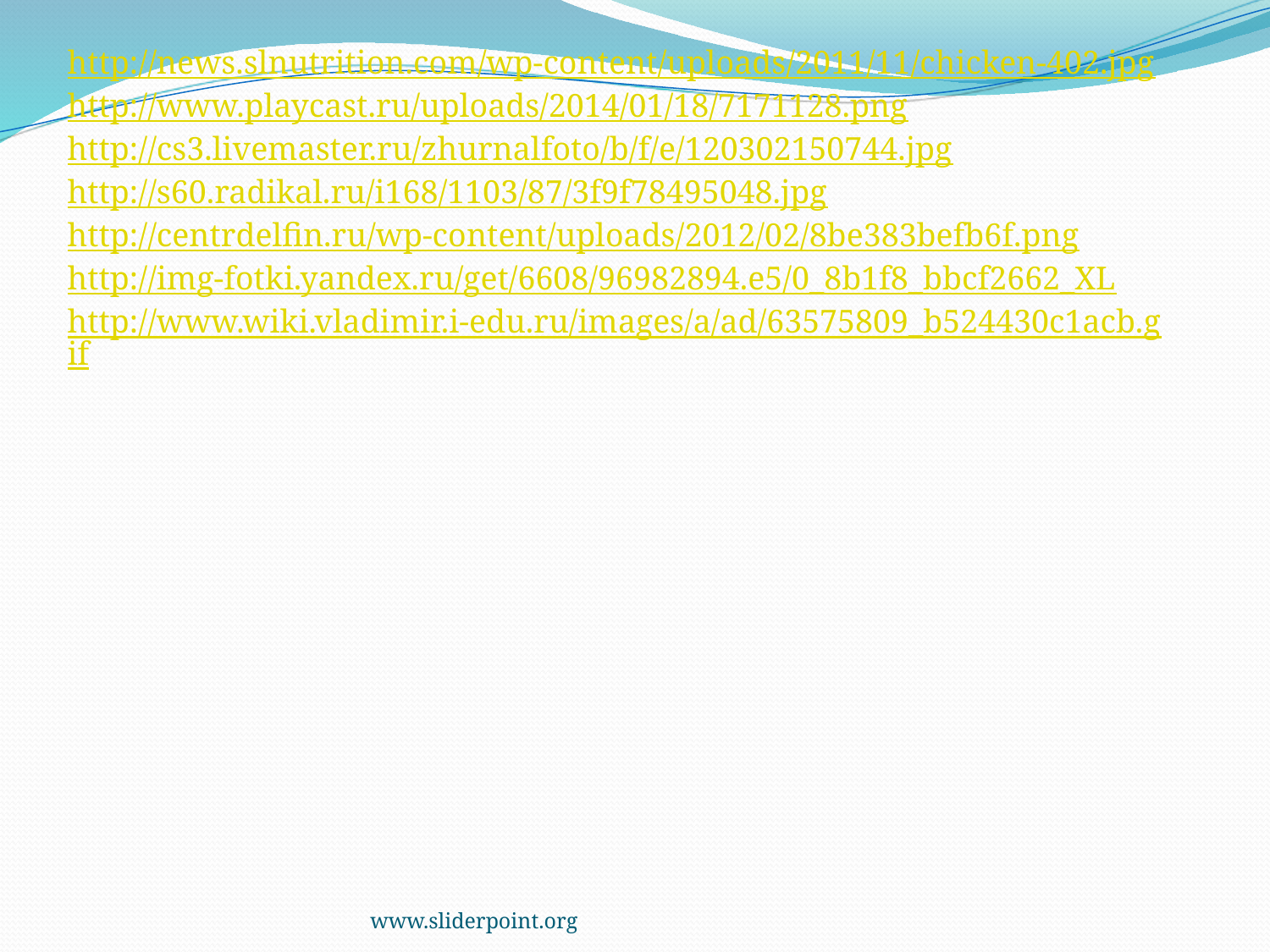

http://news.slnutrition.com/wp-content/uploads/2011/11/chicken-402.jpg
http://www.playcast.ru/uploads/2014/01/18/7171128.png
http://cs3.livemaster.ru/zhurnalfoto/b/f/e/120302150744.jpg
http://s60.radikal.ru/i168/1103/87/3f9f78495048.jpg
http://centrdelfin.ru/wp-content/uploads/2012/02/8be383befb6f.png
http://img-fotki.yandex.ru/get/6608/96982894.e5/0_8b1f8_bbcf2662_XL
http://www.wiki.vladimir.i-edu.ru/images/a/ad/63575809_b524430c1acb.gif
www.sliderpoint.org